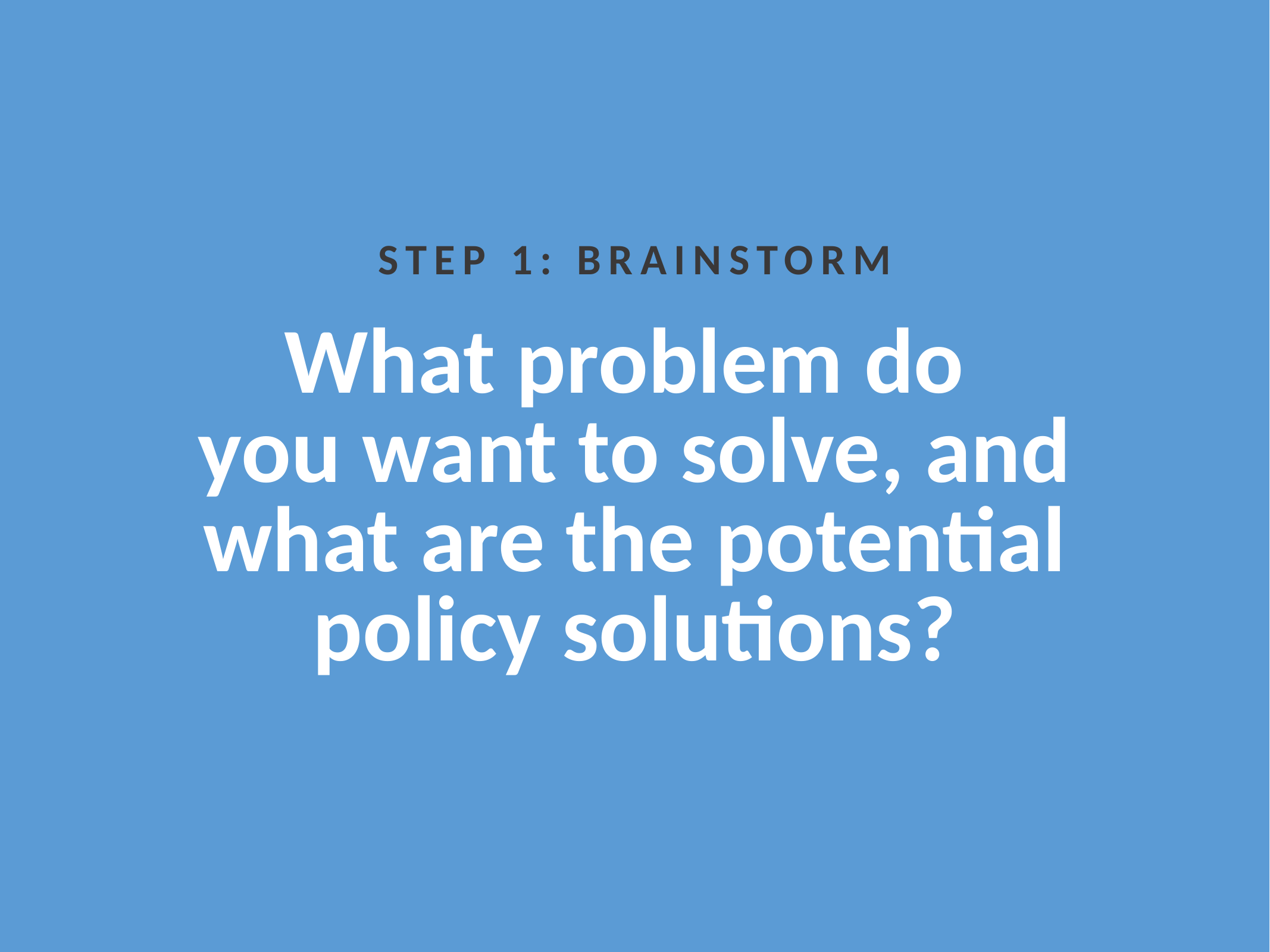

STEP 1: BRAINSTORM
What problem do
you want to solve, and what are the potential policy solutions?